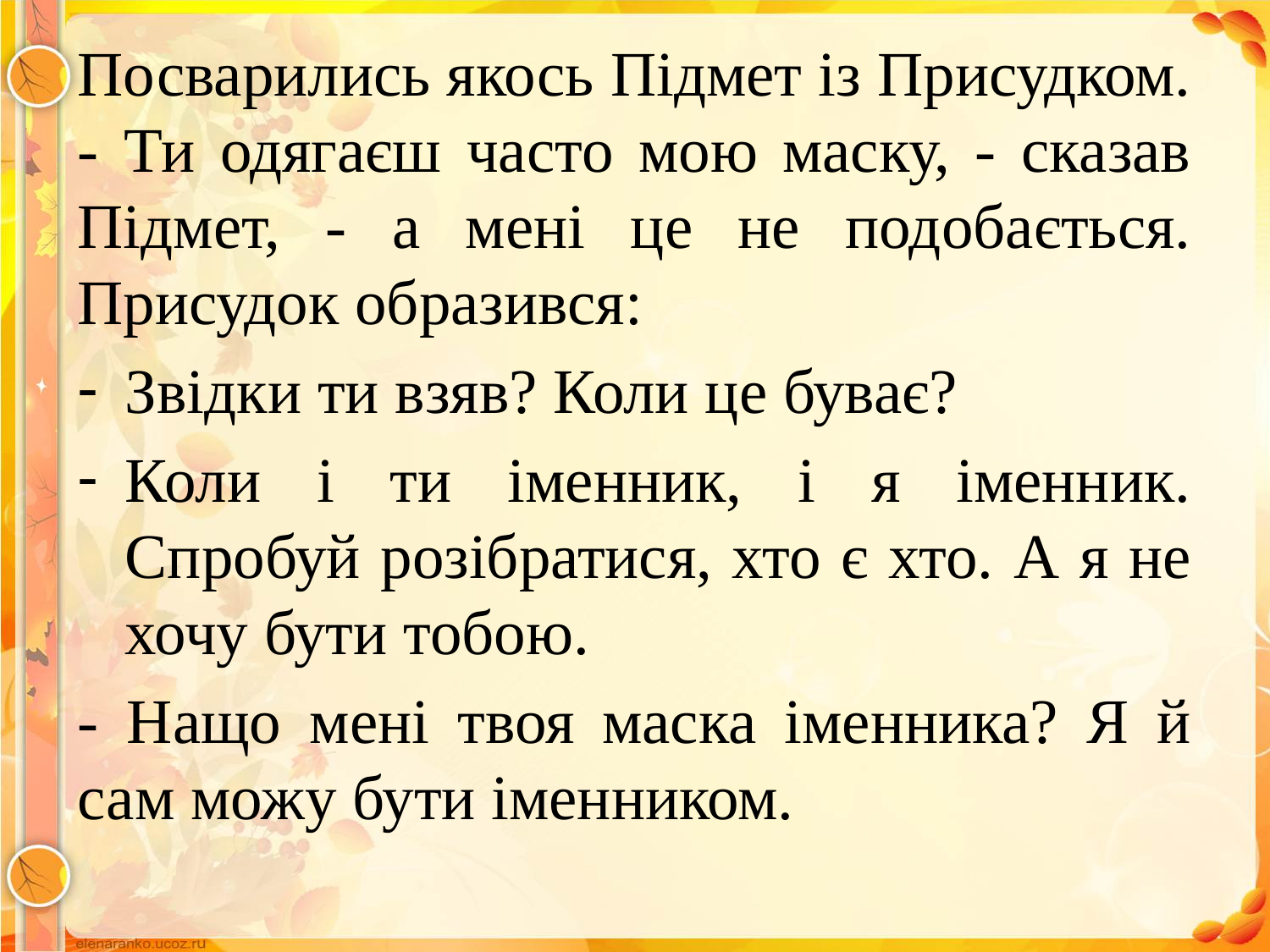

Посварились якось Підмет із Присудком. - Ти одягаєш часто мою маску, - сказав Підмет, - а мені це не подобається. Присудок образився:
Звідки ти взяв? Коли це буває?
Коли і ти іменник, і я іменник. Спробуй розібратися, хто є хто. А я не хочу бути тобою.
- Нащо мені твоя маска іменника? Я й сам можу бути іменником.